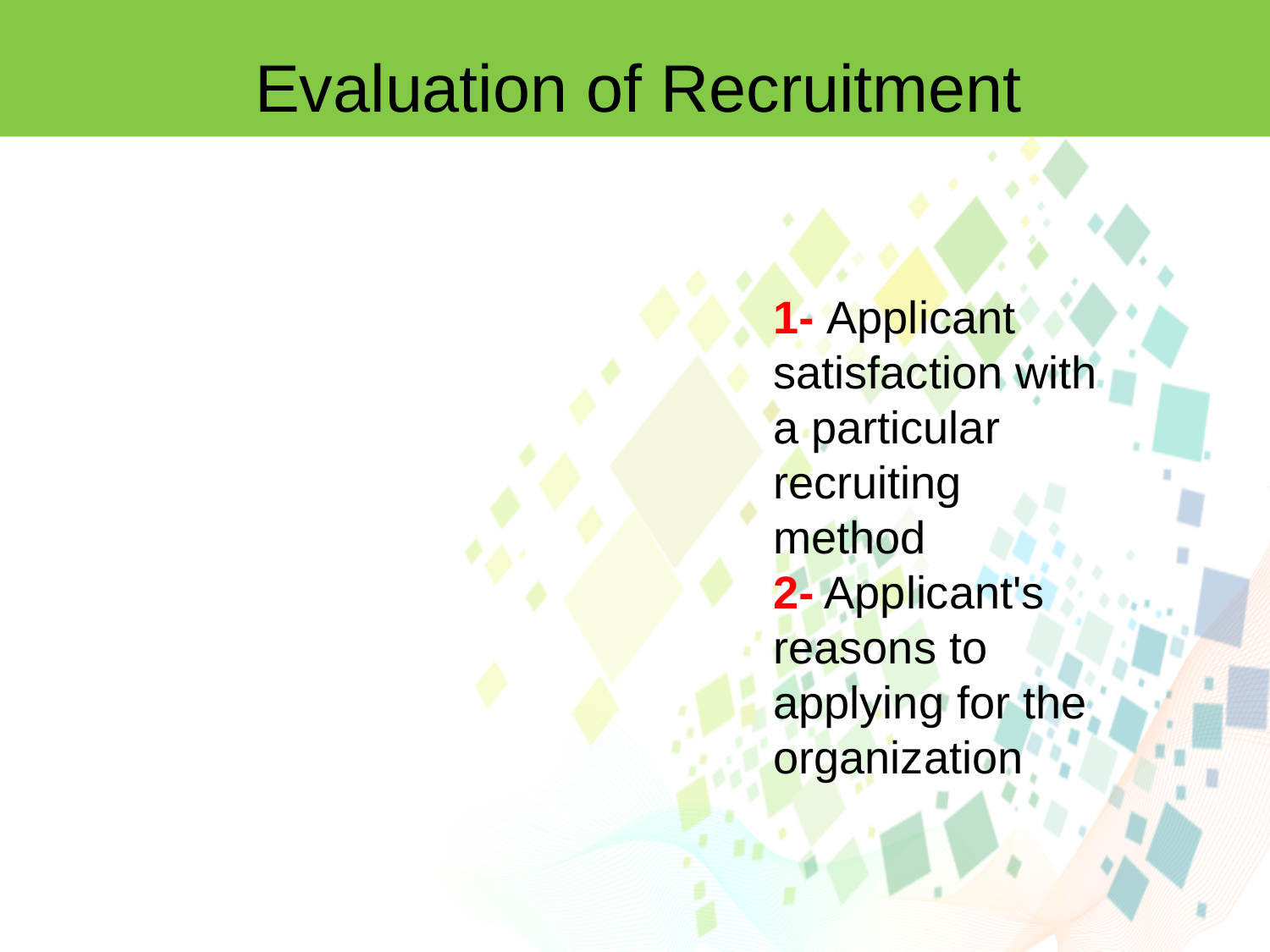

Evaluation of Recruitment
1- Applicant satisfaction with a particular recruiting method
2- Applicant's reasons to applying for the organization